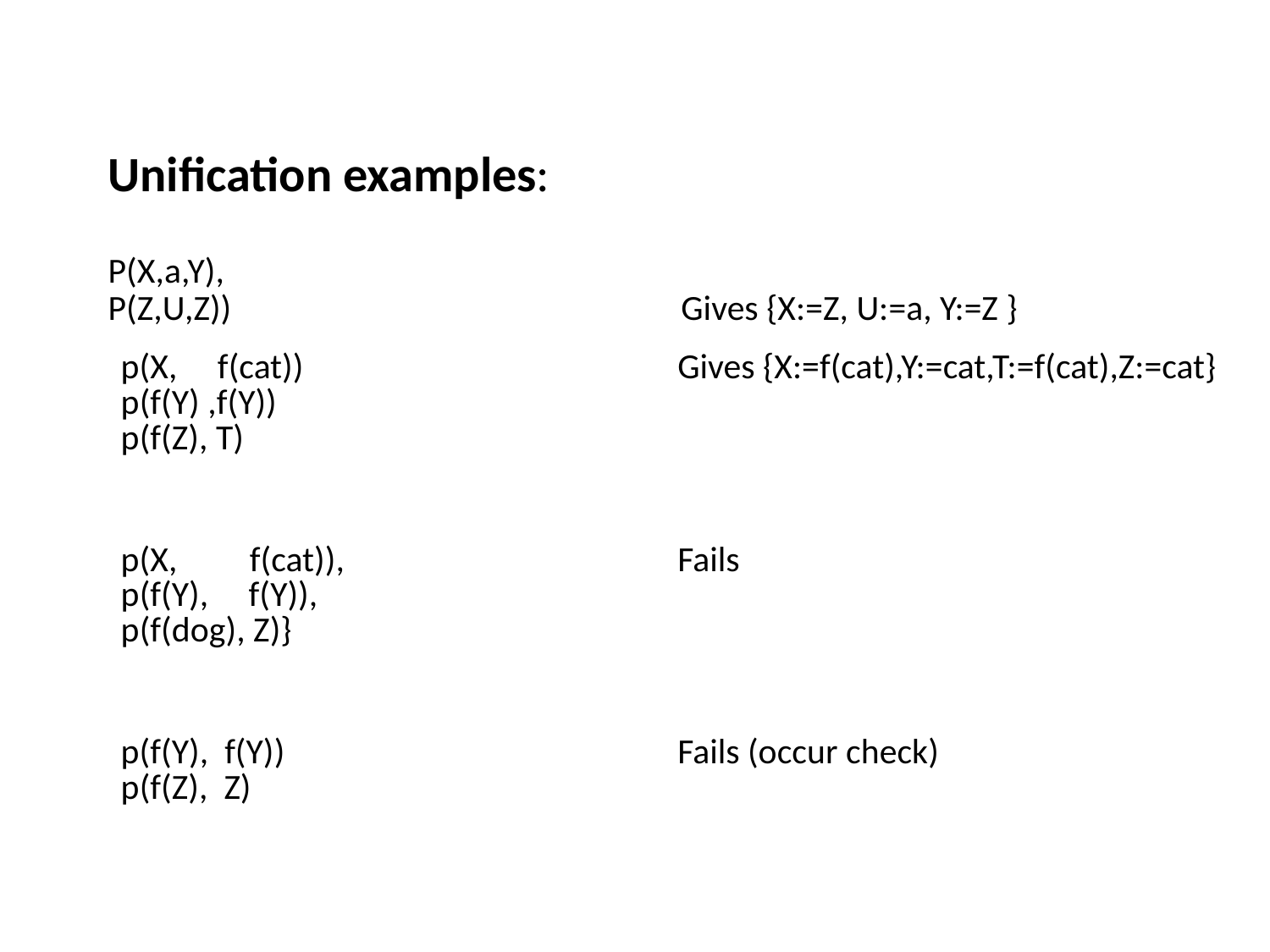

Unification examples:

P(X,a,Y),
P(Z,U,Z))                                                        Gives {X:=Z, U:=a, Y:=Z }

| p(X, f(cat))  p(f(Y) ,f(Y))  p(f(Z), T) | Gives {X:=f(cat),Y:=cat,T:=f(cat),Z:=cat} |
| --- | --- |
| p(X, f(cat)),  p(f(Y), f(Y)),  p(f(dog), Z)} | Fails |
| p(f(Y), f(Y))  p(f(Z), Z) | Fails (occur check) |